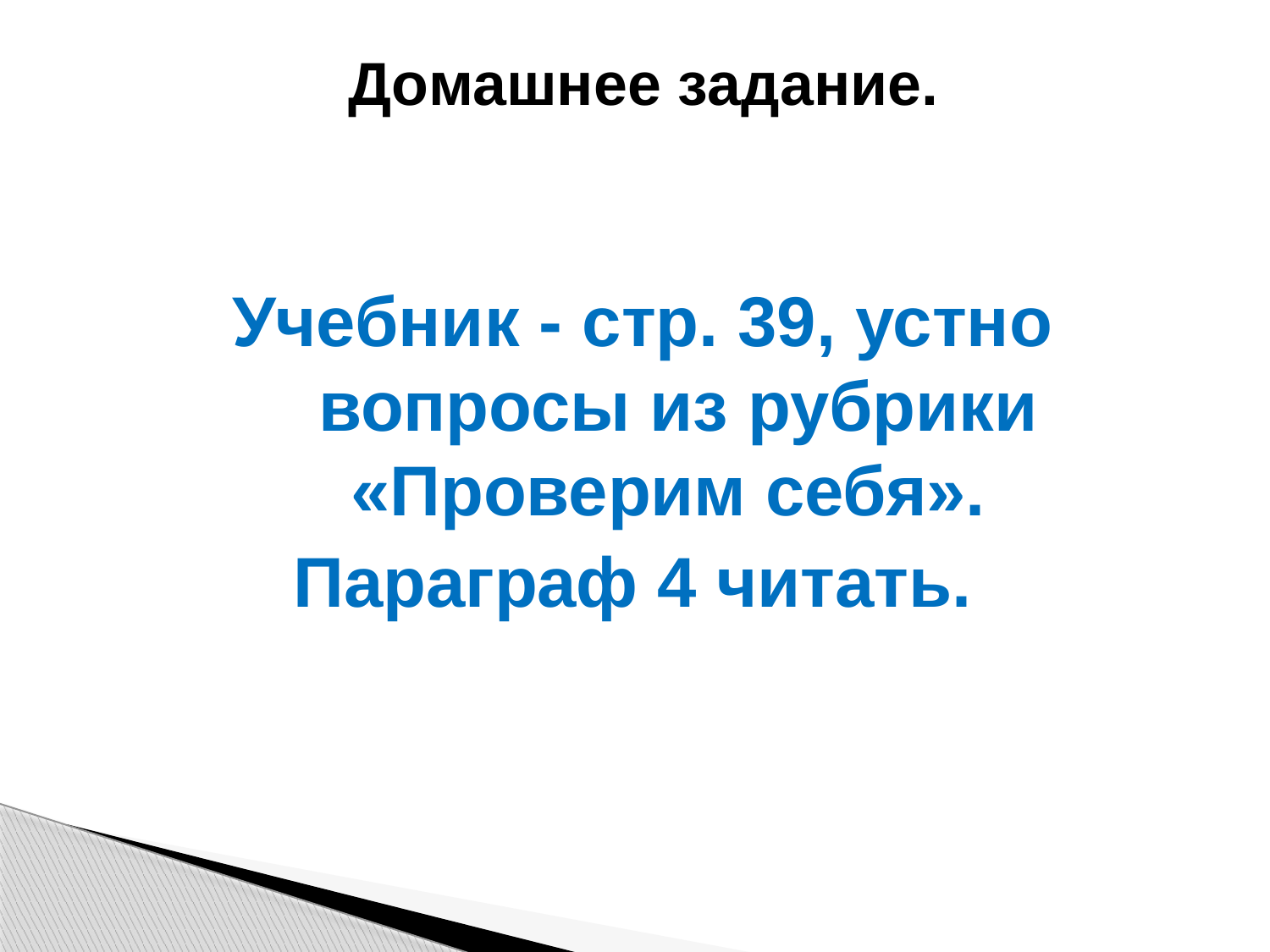

# Домашнее задание.

Учебник - стр. 39, устно вопросы из рубрики «Проверим себя».
Параграф 4 читать.